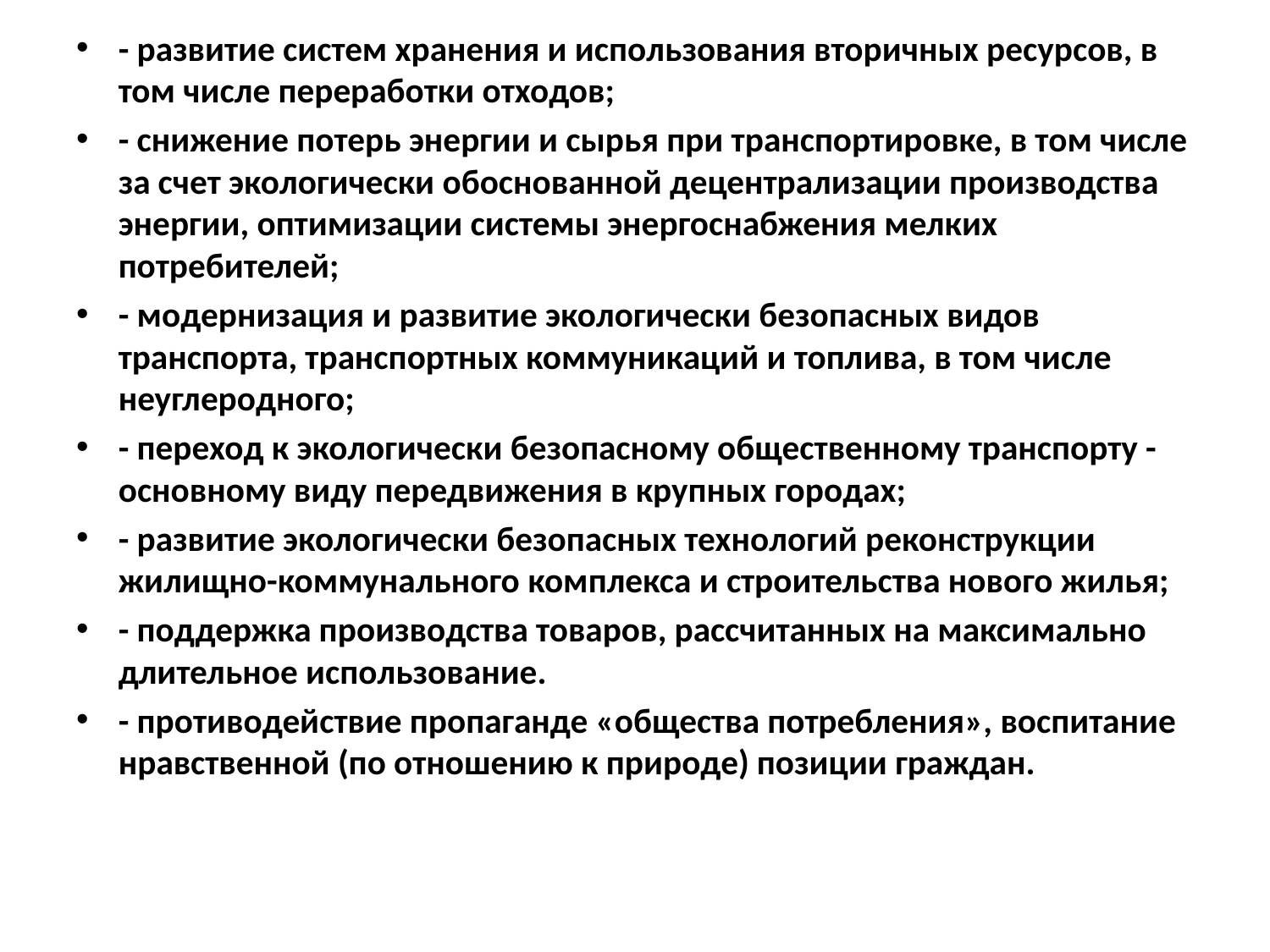

- развитие систем хранения и использования вторичных ресурсов, в том числе переработки отходов;
- снижение потерь энергии и сырья при транспортировке, в том числе за счет экологически обоснованной децентрализации производства энергии, оптимизации системы энергоснабжения мелких потребителей;
- модернизация и развитие экологически безопасных видов транспорта, транспортных коммуникаций и топлива, в том числе неуглеродного;
- переход к экологически безопасному общественному транспорту - основному виду передвижения в крупных городах;
- развитие экологически безопасных технологий реконструкции жилищно-коммунального комплекса и строительства нового жилья;
- поддержка производства товаров, рассчитанных на максимально длительное использование.
- противодействие пропаганде «общества потребления», воспитание нравственной (по отношению к природе) позиции граждан.